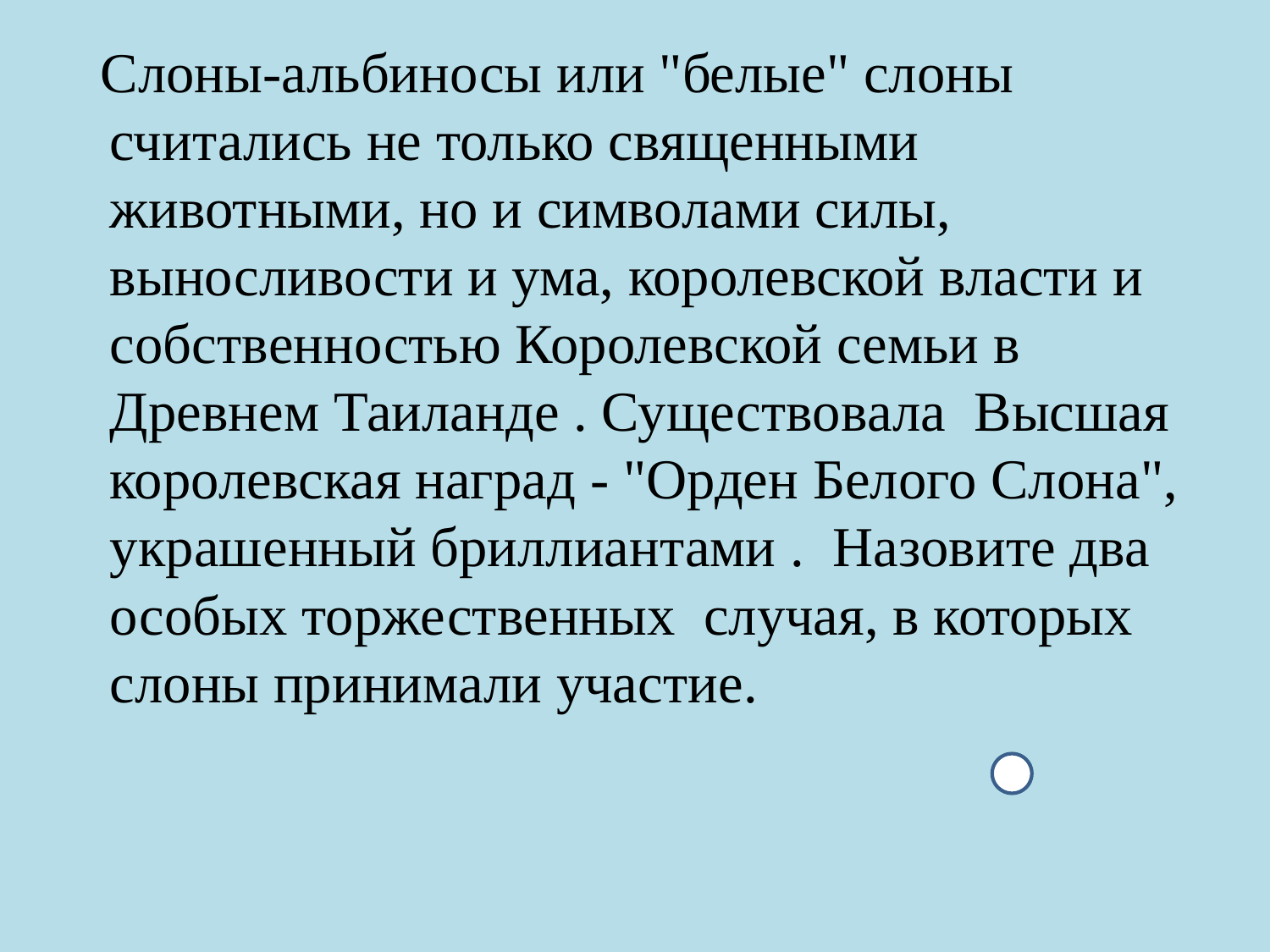

Слоны-альбиносы или "белые" слоны считались не только священными животными, но и символами силы, выносливости и ума, королевской власти и собственностью Королевской семьи в Древнем Таиланде . Существовала  Высшая  королевская наград - "Орден Белого Слона", украшенный бриллиантами .  Назовите два особых торжественных  случая, в которых слоны принимали участие.

#